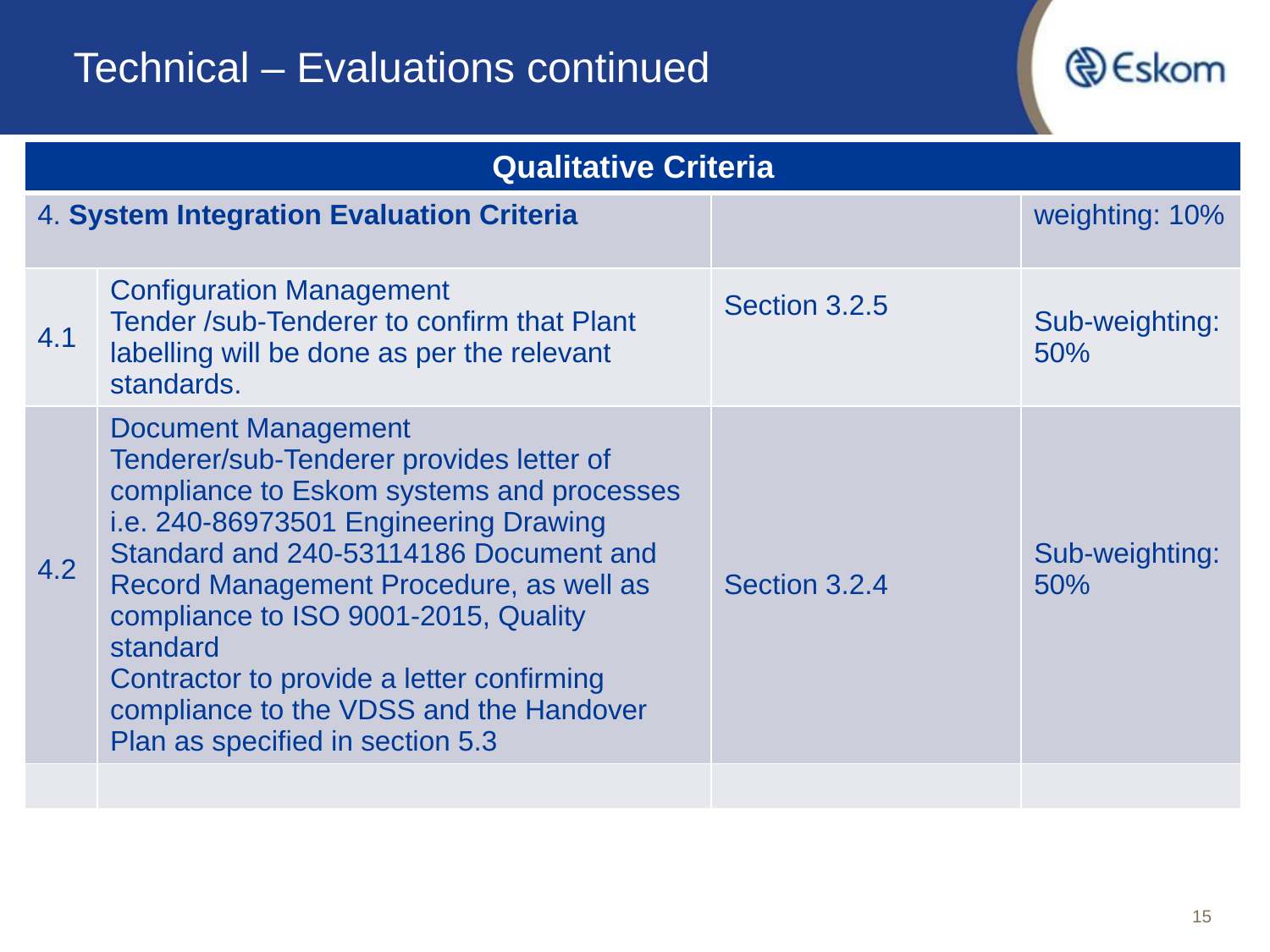

# Technical – Evaluations continued
| Qualitative Criteria |  |  |  |
| --- | --- | --- | --- |
| 4. System Integration Evaluation Criteria |  |  | weighting: 10% |
| 4.1 | Configuration Management Tender /sub-Tenderer to confirm that Plant labelling will be done as per the relevant standards. | Section 3.2.5 | Sub-weighting: 50% |
| 4.2 | Document Management Tenderer/sub-Tenderer provides letter of compliance to Eskom systems and processes i.e. 240-86973501 Engineering Drawing Standard and 240-53114186 Document and Record Management Procedure, as well as compliance to ISO 9001-2015, Quality standard Contractor to provide a letter confirming compliance to the VDSS and the Handover Plan as specified in section 5.3 | Section 3.2.4 | Sub-weighting: 50% |
|  |  |  |  |
15